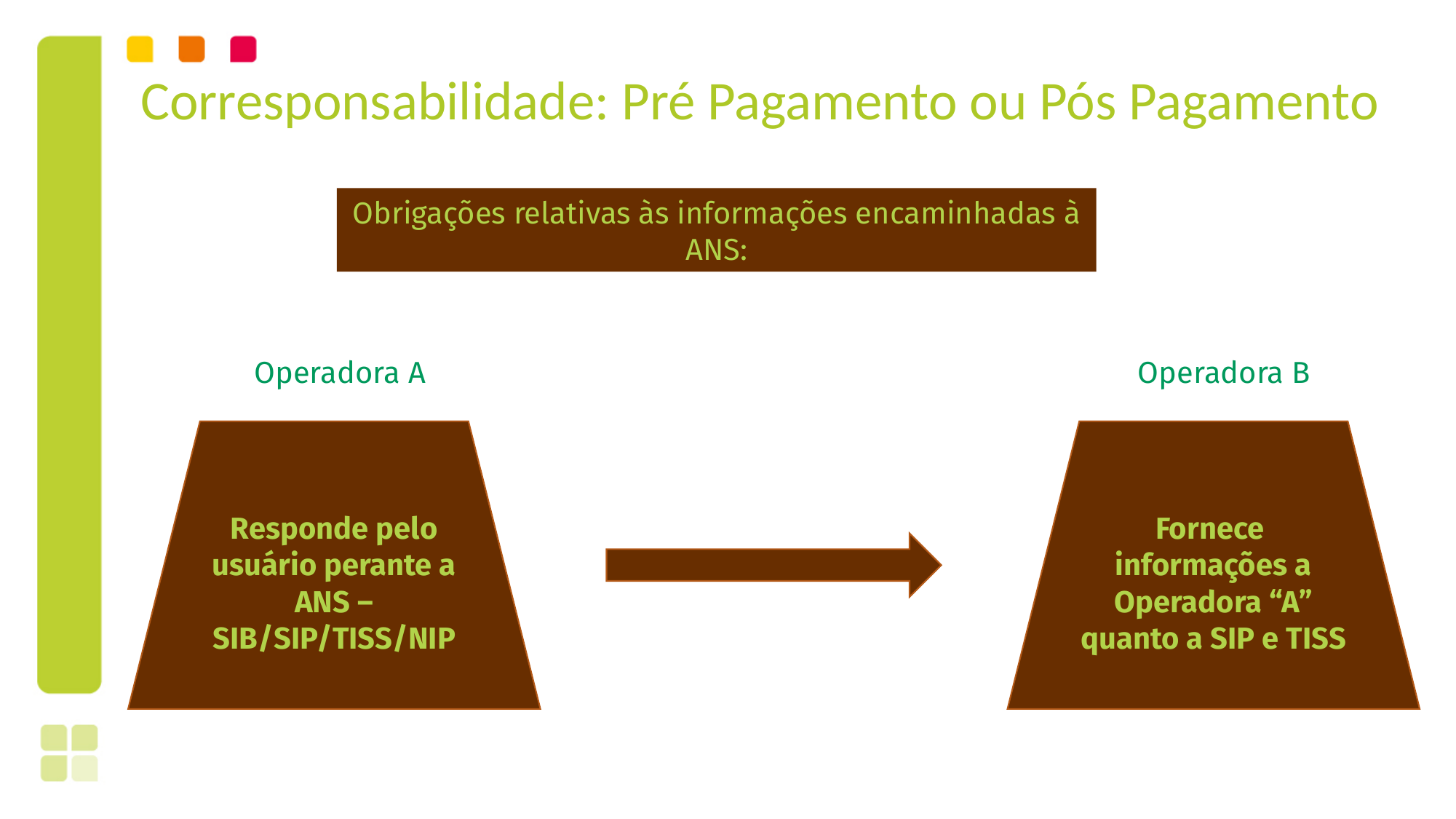

# Corresponsabilidade: Pré Pagamento ou Pós Pagamento
Obrigações relativas às informações encaminhadas à ANS:
Operadora A
Operadora B
Responde pelo usuário perante a ANS – SIB/SIP/TISS/NIP
Fornece  informações a Operadora “A” quanto a SIP e TISS